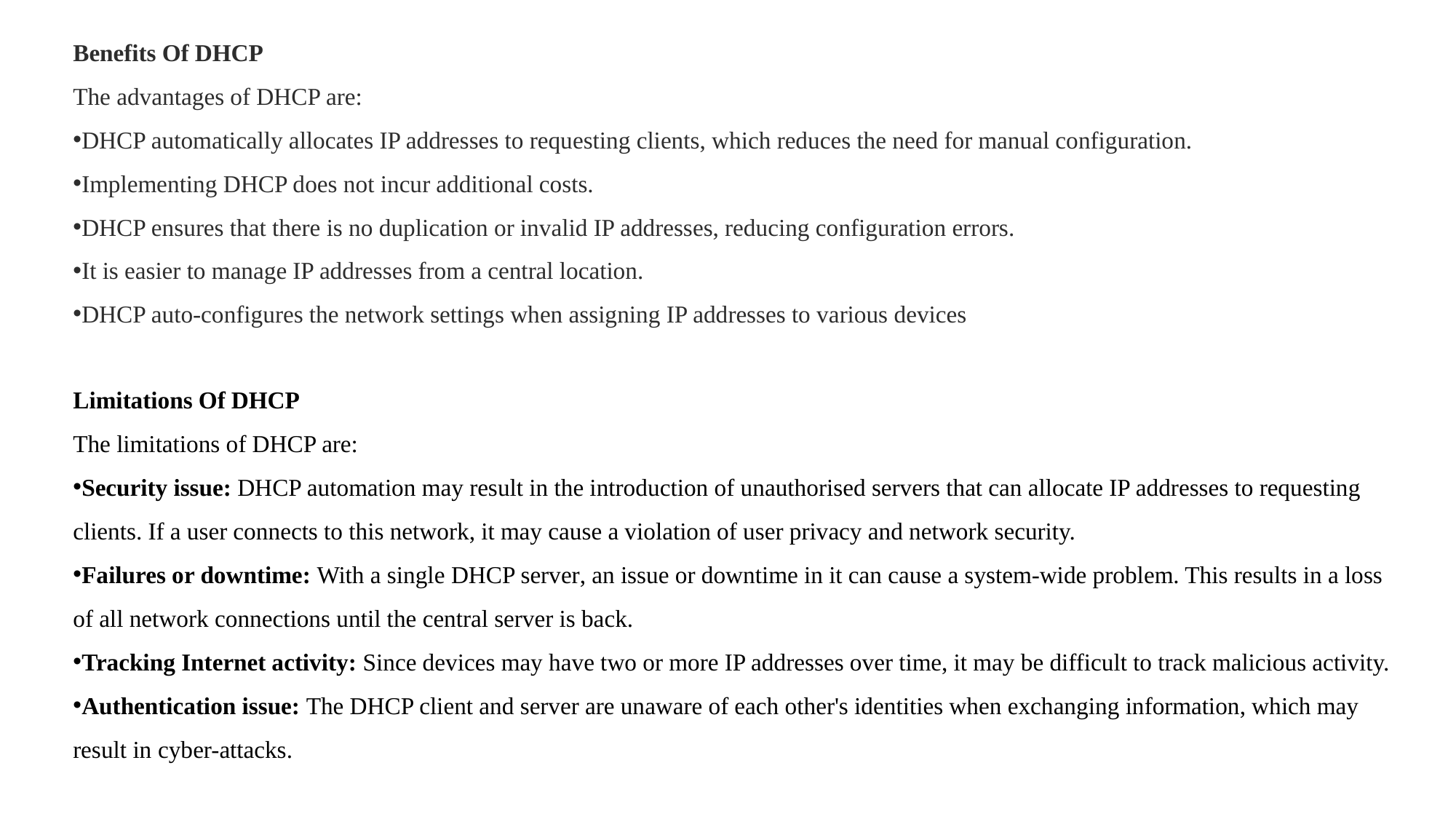

Benefits Of DHCP
The advantages of DHCP are:
DHCP automatically allocates IP addresses to requesting clients, which reduces the need for manual configuration.
Implementing DHCP does not incur additional costs.
DHCP ensures that there is no duplication or invalid IP addresses, reducing configuration errors.
It is easier to manage IP addresses from a central location.
DHCP auto-configures the network settings when assigning IP addresses to various devices
Limitations Of DHCP
The limitations of DHCP are:
Security issue: DHCP automation may result in the introduction of unauthorised servers that can allocate IP addresses to requesting clients. If a user connects to this network, it may cause a violation of user privacy and network security.
Failures or downtime: With a single DHCP server, an issue or downtime in it can cause a system-wide problem. This results in a loss of all network connections until the central server is back.
Tracking Internet activity: Since devices may have two or more IP addresses over time, it may be difficult to track malicious activity.
Authentication issue: The DHCP client and server are unaware of each other's identities when exchanging information, which may result in cyber-attacks.